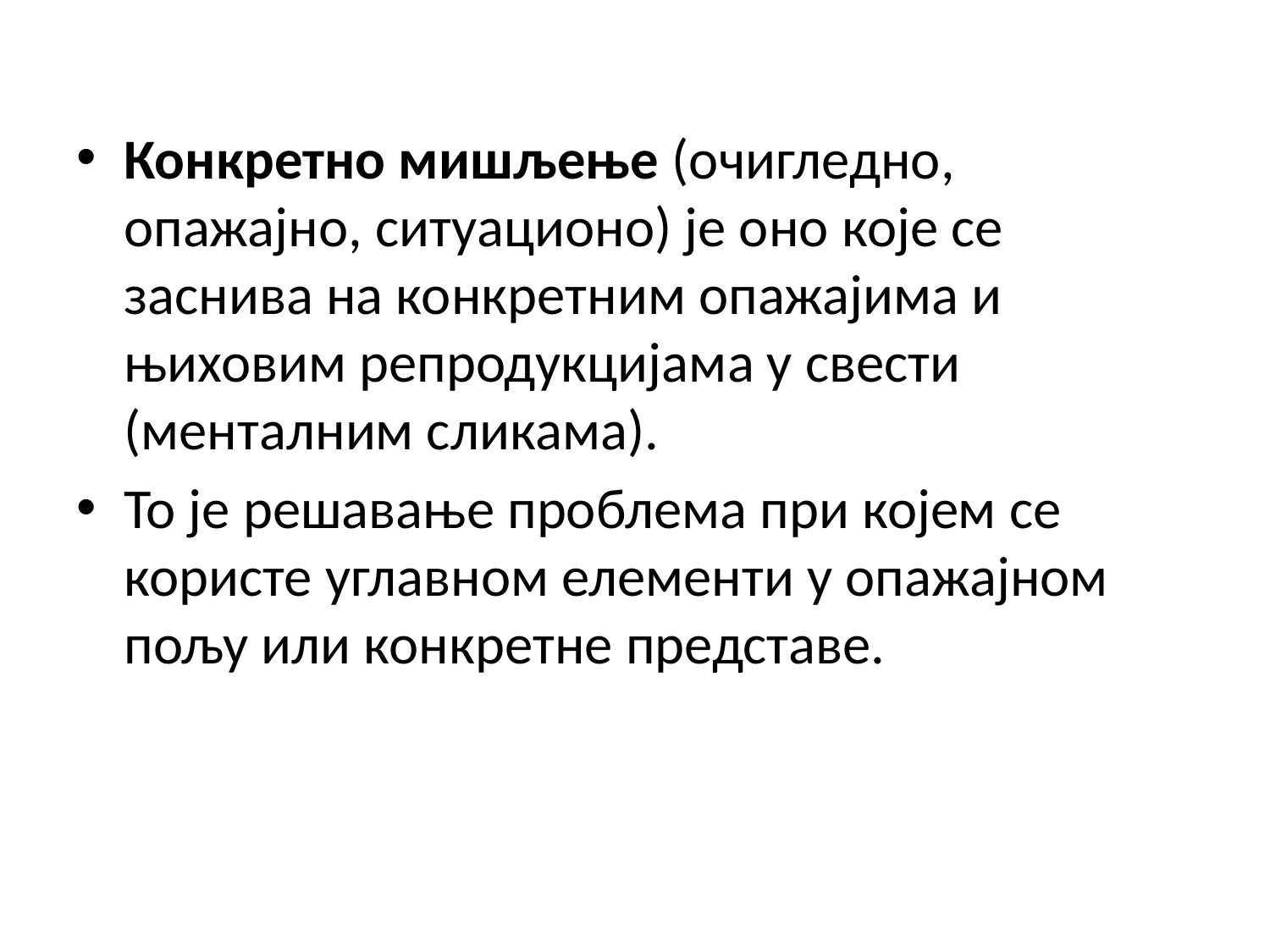

Конкретно мишљење (очигледно, опажајно, ситуационо) је оно које се заснива на конкретним опажајима и њиховим репродукцијама у свести (менталним сликама).
То је решавање проблема при којем се користе углавном елементи у опажајном пољу или конкретне представе.